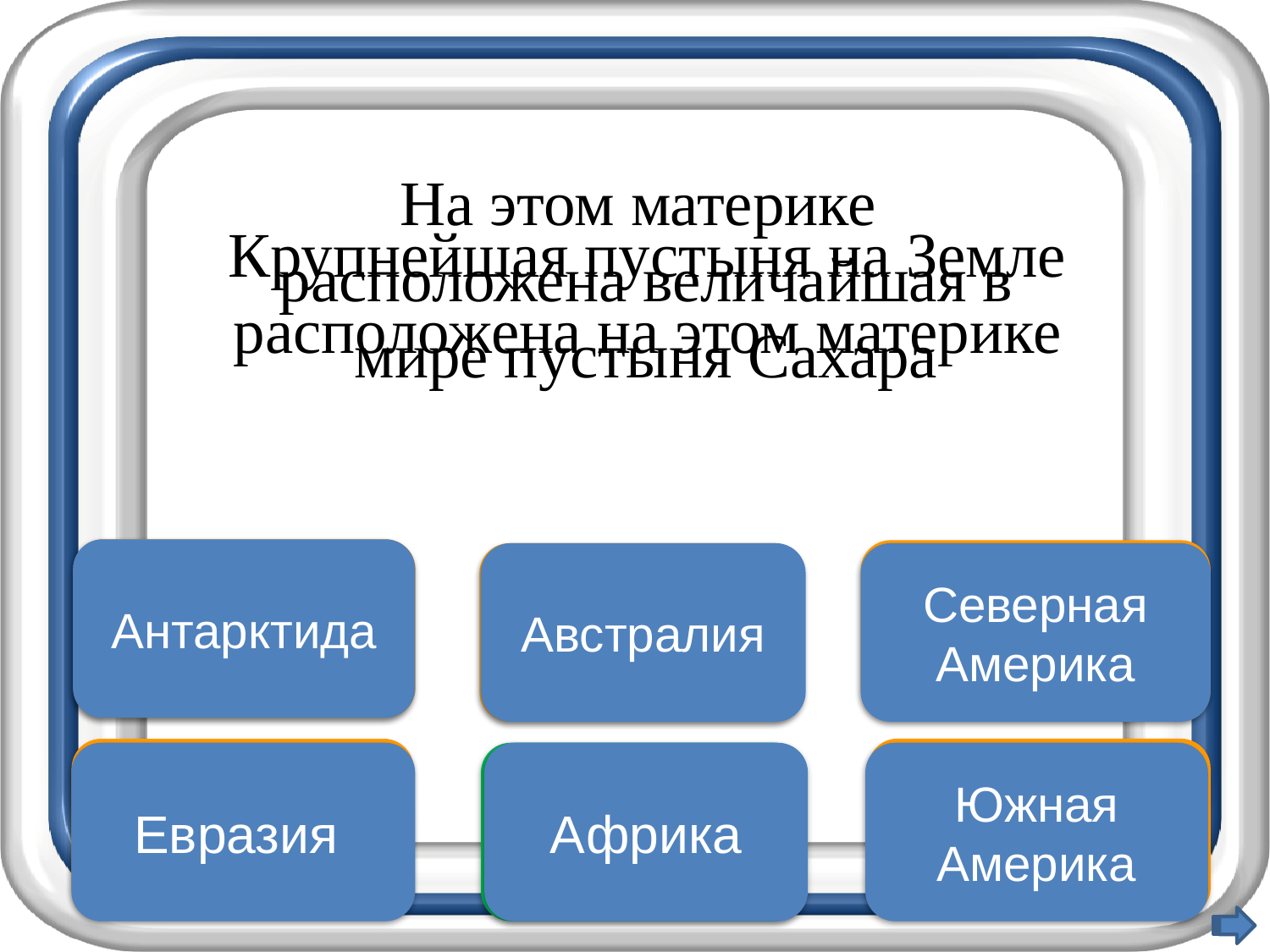

На этом материке  расположена величайшая в мире пустыня Сахара
Крупнейшая пустыня на Земле расположена на этом материке
Антарктида

Подумай хорошо

Подумай хорошо
Подумай еще
Австралия

Северная Америка
Неверно
Увы, неверно
Евразия
Африка
Правильно
Южная Америка